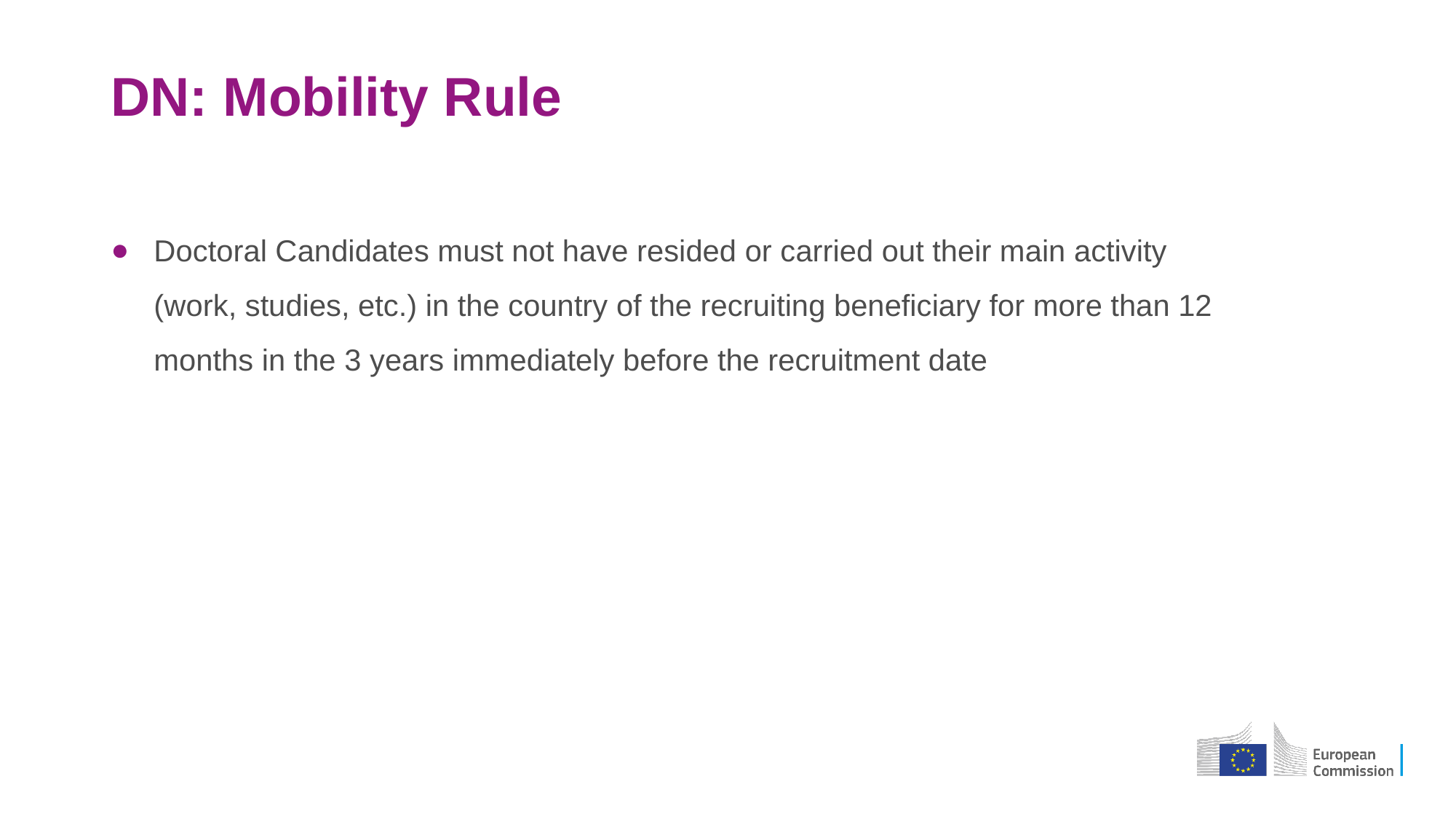

# DN: Mobility Rule
Doctoral Candidates must not have resided or carried out their main activity (work, studies, etc.) in the country of the recruiting beneficiary for more than 12 months in the 3 years immediately before the recruitment date